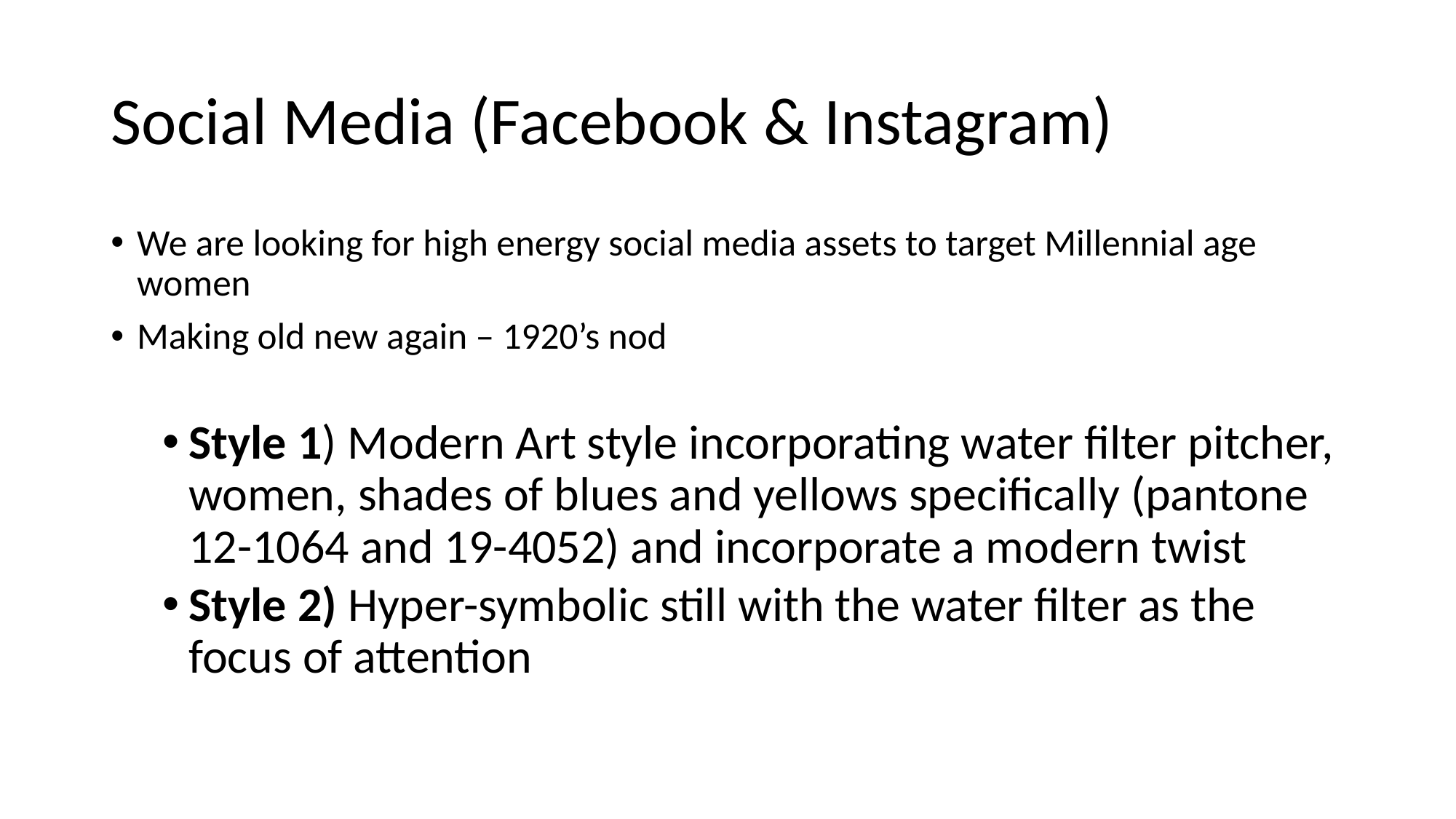

# Social Media (Facebook & Instagram)
We are looking for high energy social media assets to target Millennial age women
Making old new again – 1920’s nod

Style 1) Modern Art style incorporating water filter pitcher, women, shades of blues and yellows specifically (pantone 12-1064 and 19-4052) and incorporate a modern twist
Style 2) Hyper-symbolic still with the water filter as the focus of attention